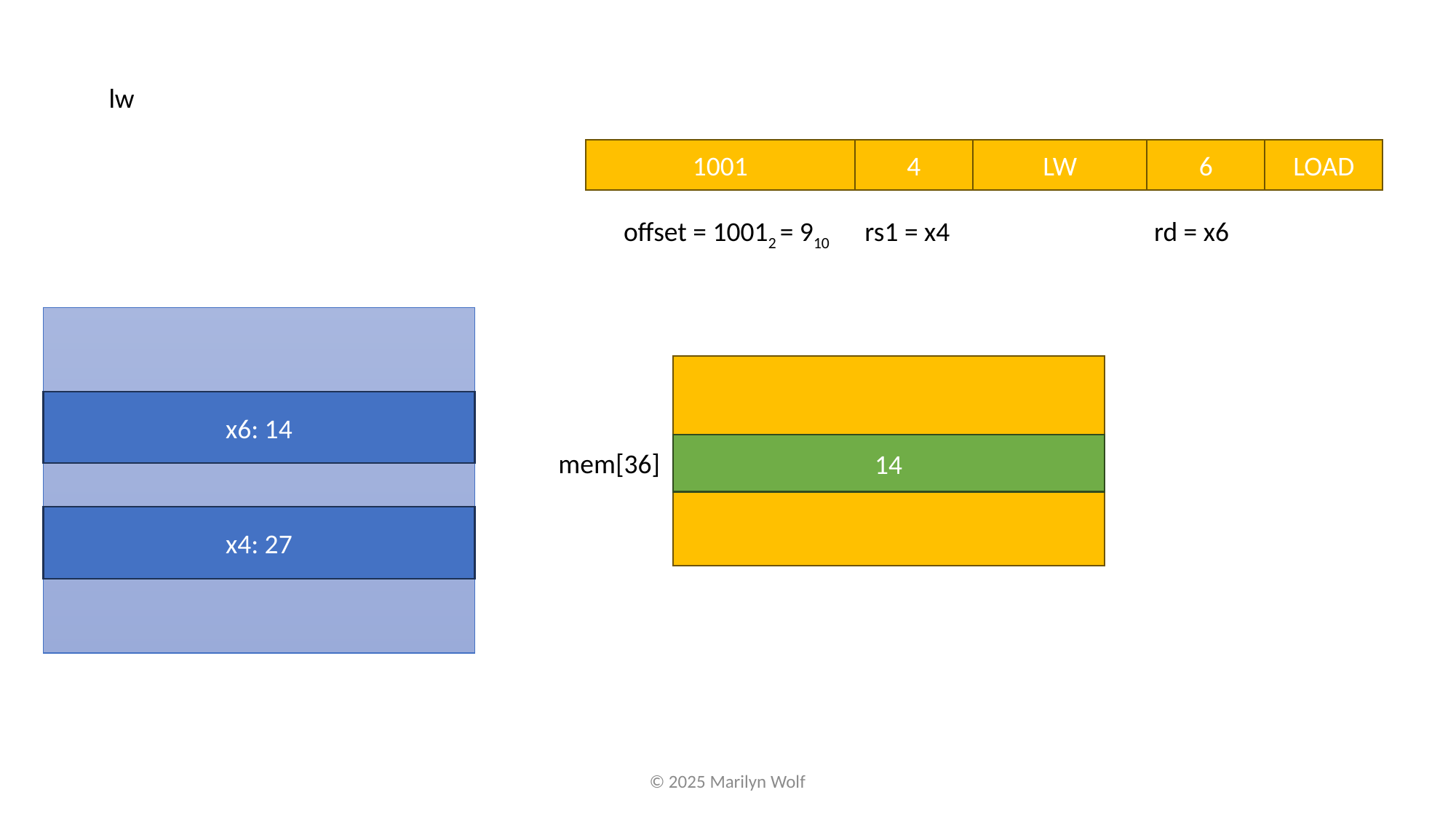

lw
6
LOAD
4
LW
1001
offset = 10012 = 910
rs1 = x4
rd = x6

x6: 14
14
mem[36]
x4: 27
© 2025 Marilyn Wolf